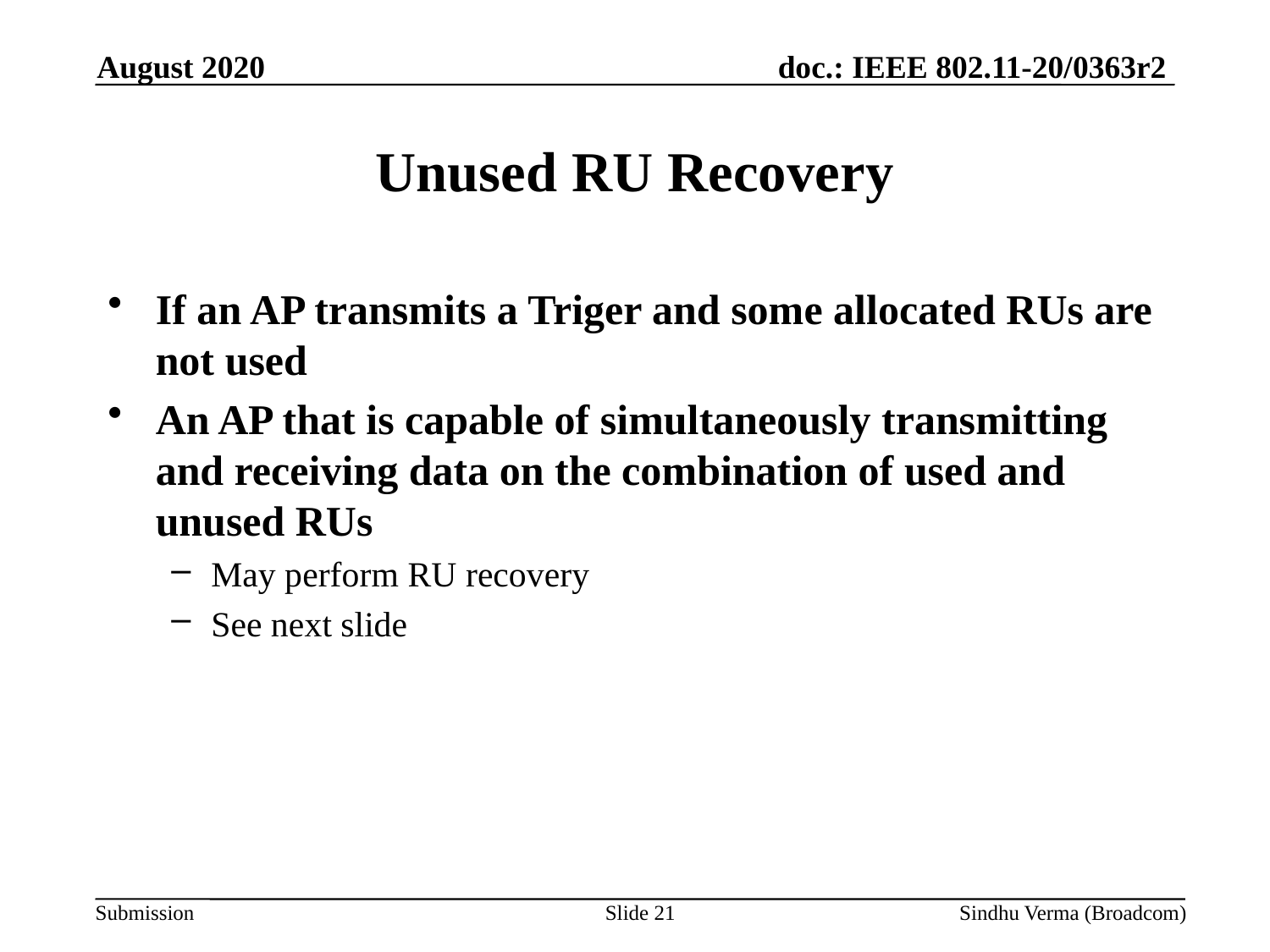

August 2020
# Unused RU Recovery
If an AP transmits a Triger and some allocated RUs are not used
An AP that is capable of simultaneously transmitting and receiving data on the combination of used and unused RUs
May perform RU recovery
See next slide
Slide 21
Sindhu Verma (Broadcom)